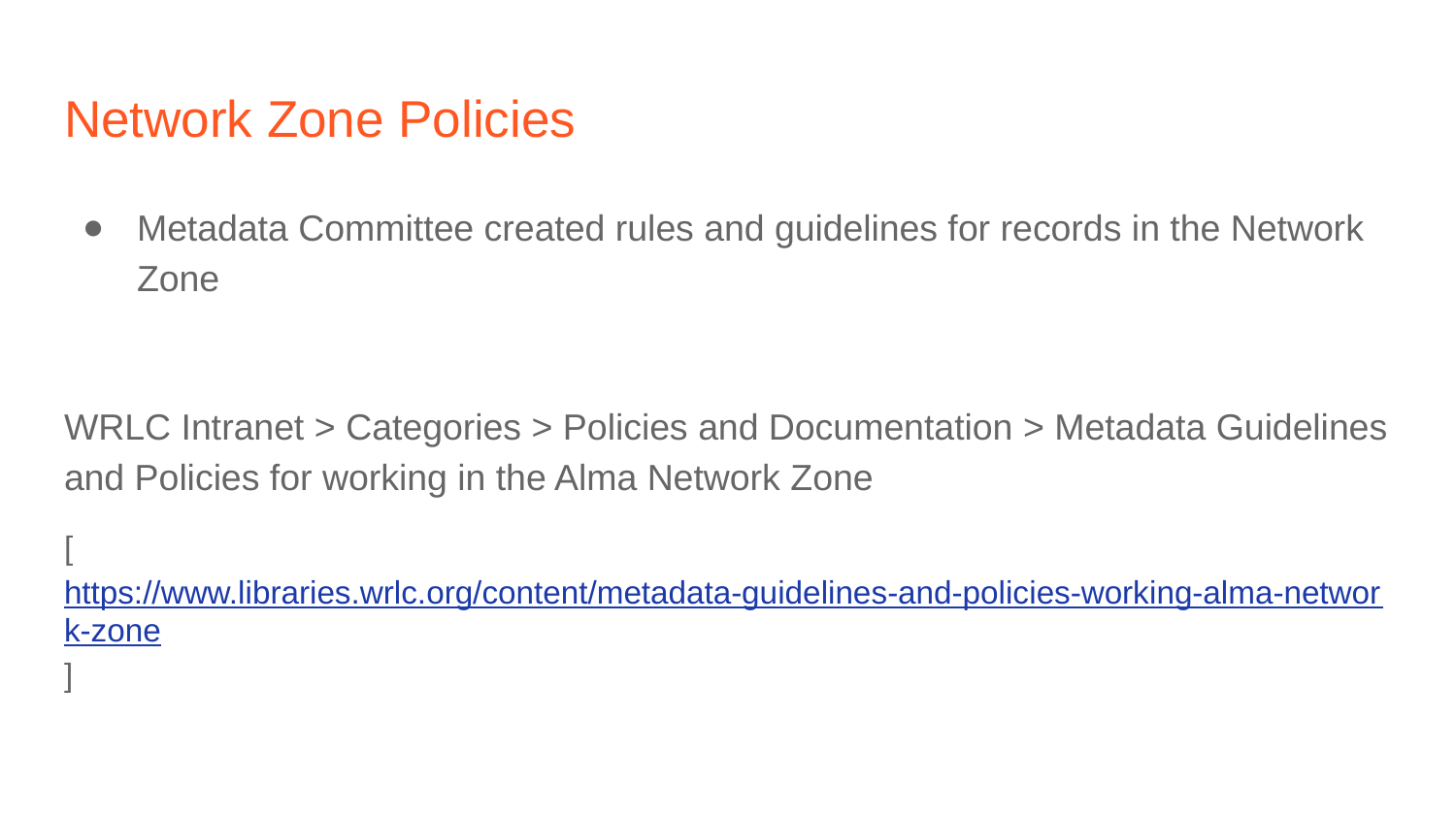

# Network Zone Policies
Metadata Committee created rules and guidelines for records in the Network Zone

WRLC Intranet > Categories > Policies and Documentation > Metadata Guidelines and Policies for working in the Alma Network Zone
[https://www.libraries.wrlc.org/content/metadata-guidelines-and-policies-working-alma-network-zone]